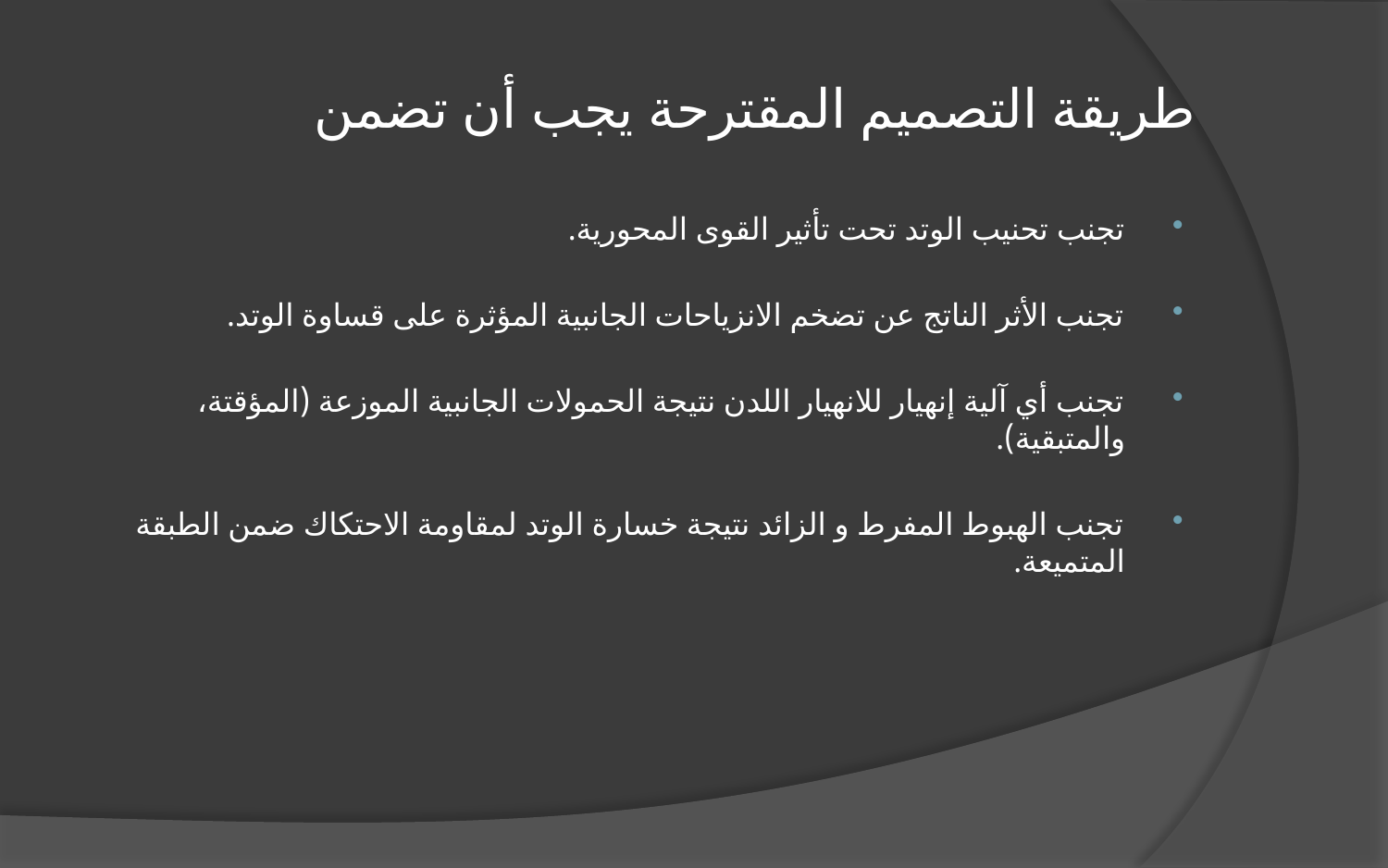

# طريقة التصميم المقترحة يجب أن تضمن
تجنب تحنيب الوتد تحت تأثير القوى المحورية.

تجنب الأثر الناتج عن تضخم الانزياحات الجانبية المؤثرة على قساوة الوتد.

تجنب أي آلية إنهيار للانهيار اللدن نتيجة الحمولات الجانبية الموزعة (المؤقتة، والمتبقية).

تجنب الهبوط المفرط و الزائد نتيجة خسارة الوتد لمقاومة الاحتكاك ضمن الطبقة المتميعة.